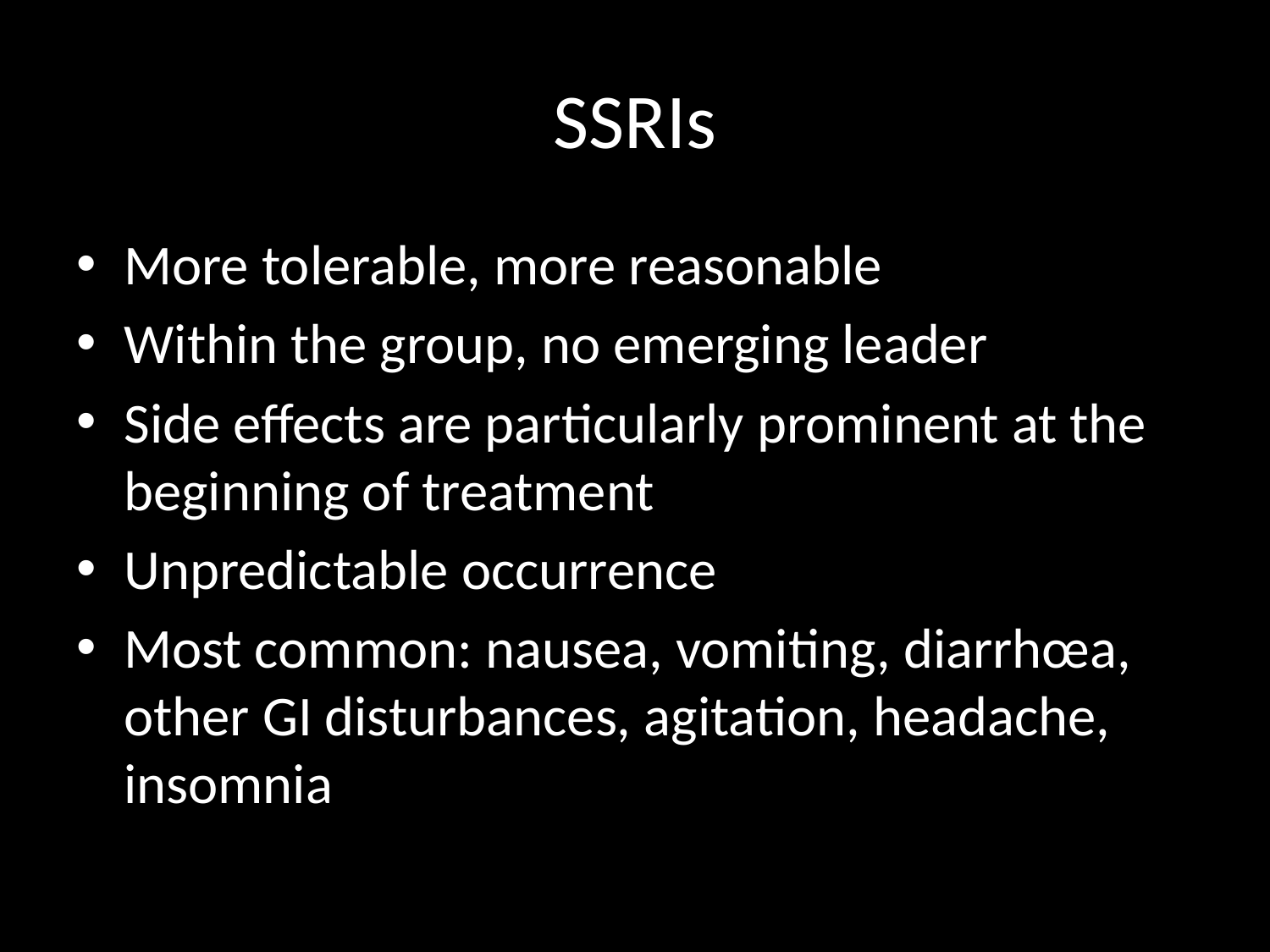

# SSRIs
More tolerable, more reasonable
Within the group, no emerging leader
Side effects are particularly prominent at the beginning of treatment
Unpredictable occurrence
Most common: nausea, vomiting, diarrhœa, other GI disturbances, agitation, headache, insomnia